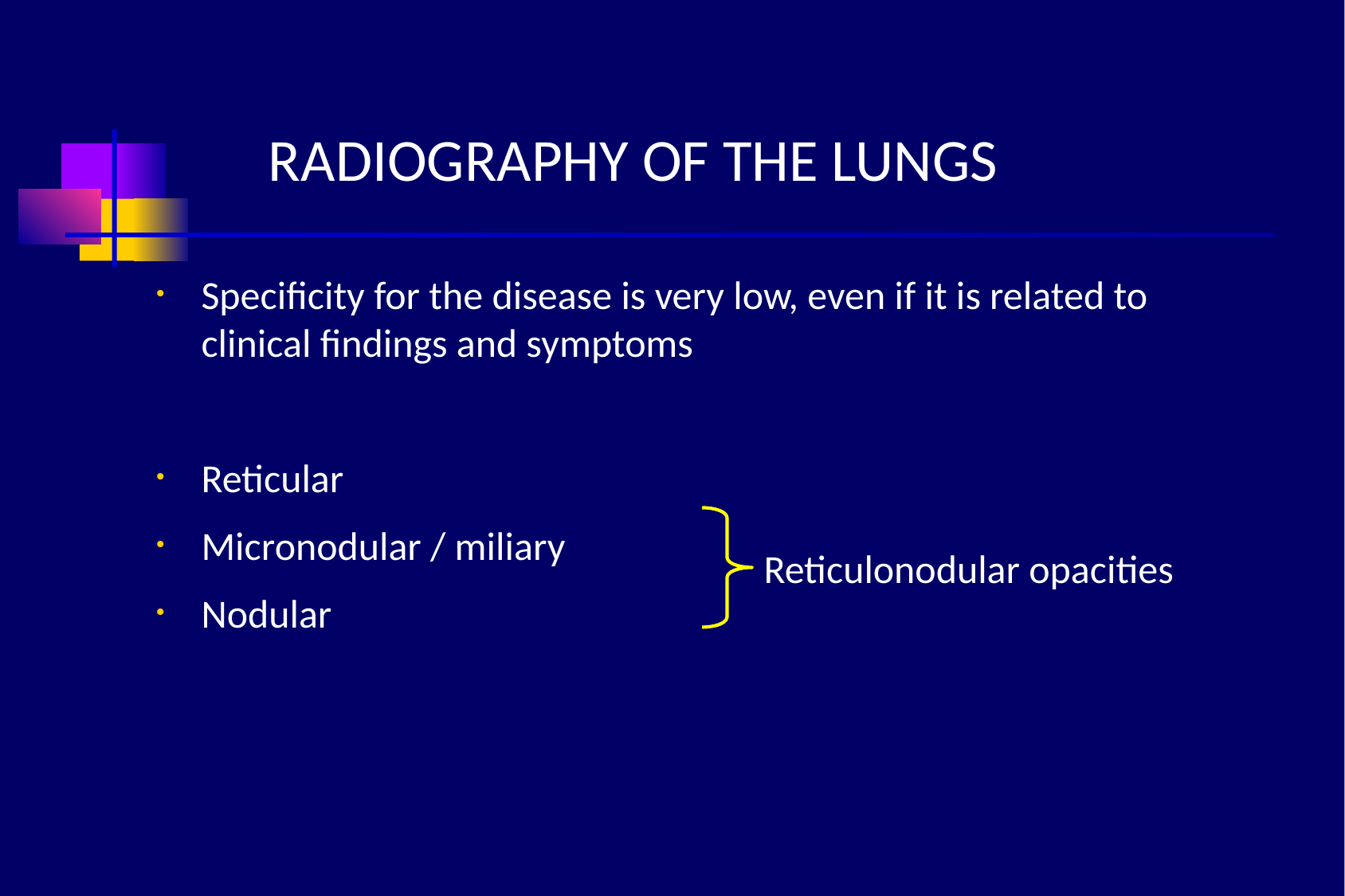

# RADIOGRAPHY OF THE LUNGS
Specificity for the disease is very low, even if it is related to clinical findings and symptoms

Reticular
Micronodular / miliary
Nodular

Reticulonodular opacities